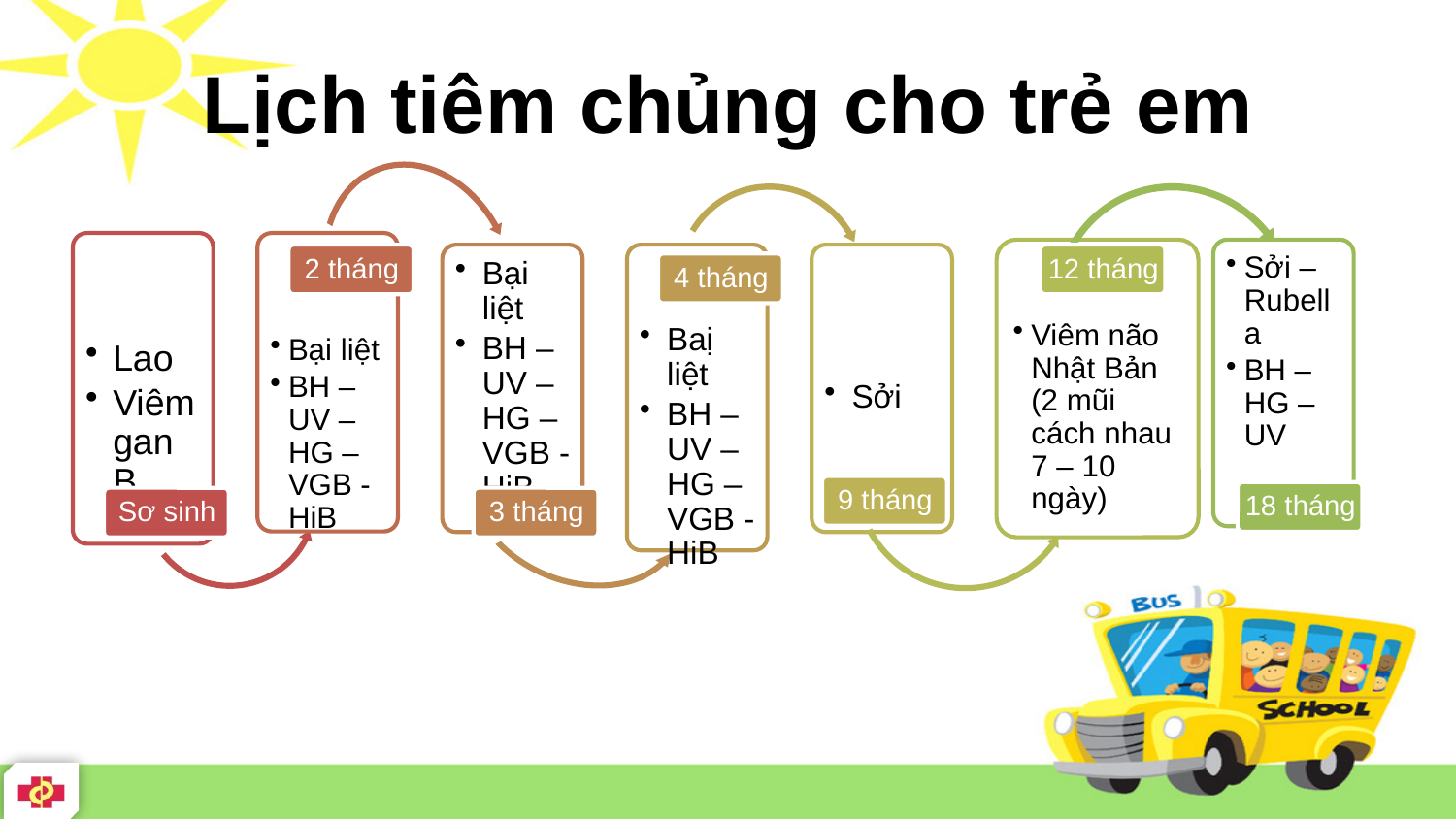

# Lịch tiêm chủng cho trẻ em

Lao
Viêm gan B
Sơ sinh

Bại liệt
BH – UV – HG – VGB - HiB
2 tháng
Bại liệt
BH – UV – HG – VGB - HiB
3 tháng
Baị liệt
BH – UV – HG – VGB - HiB
4 tháng

Sởi
9 tháng
Viêm não Nhật Bản  (2 mũi cách nhau 7 – 10 ngày)
12 tháng
Sởi – Rubella
BH – HG – UV
18 tháng